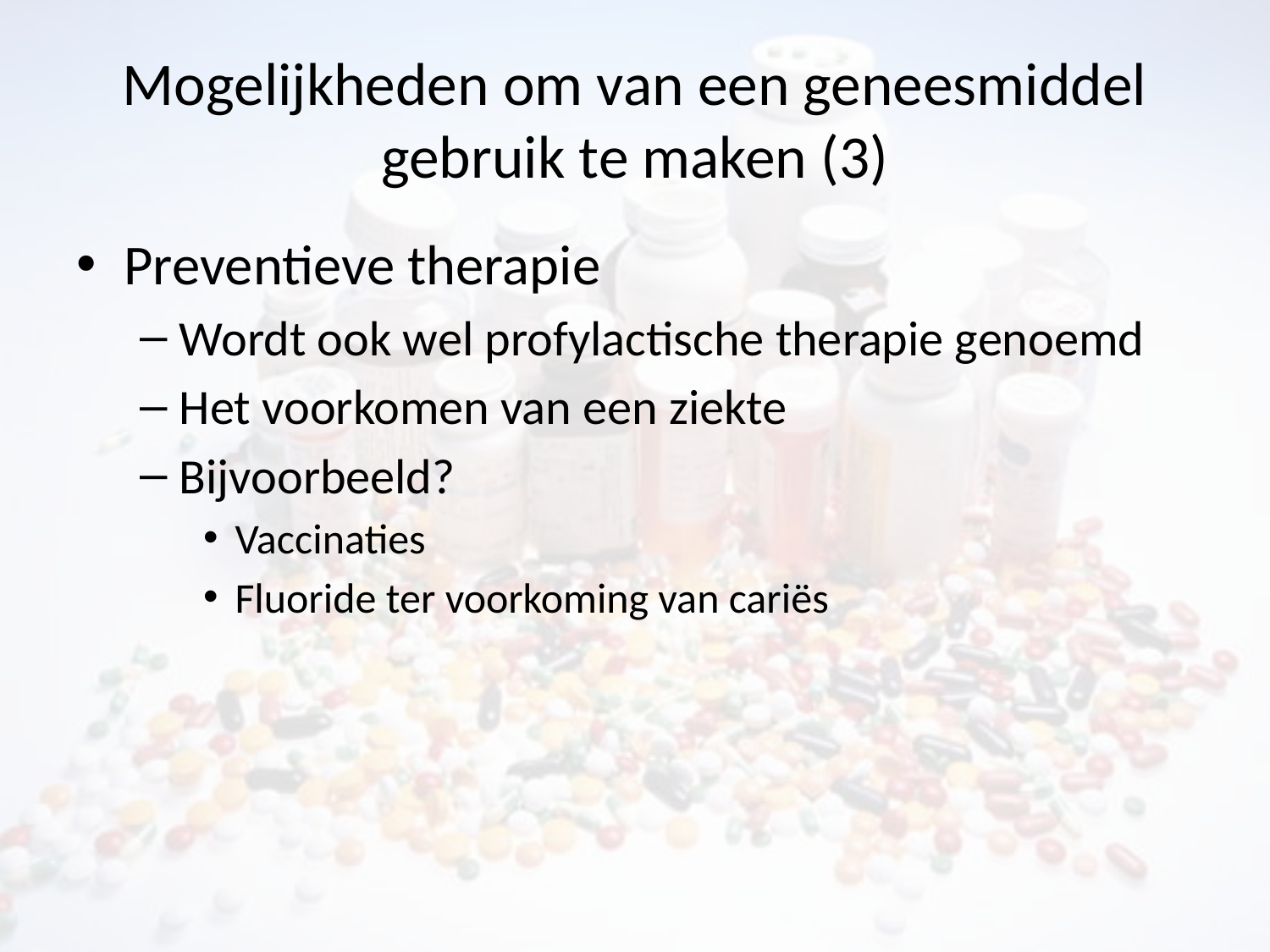

# Mogelijkheden om van een geneesmiddel gebruik te maken (3)
Preventieve therapie
Wordt ook wel profylactische therapie genoemd
Het voorkomen van een ziekte
Bijvoorbeeld?
Vaccinaties
Fluoride ter voorkoming van cariës